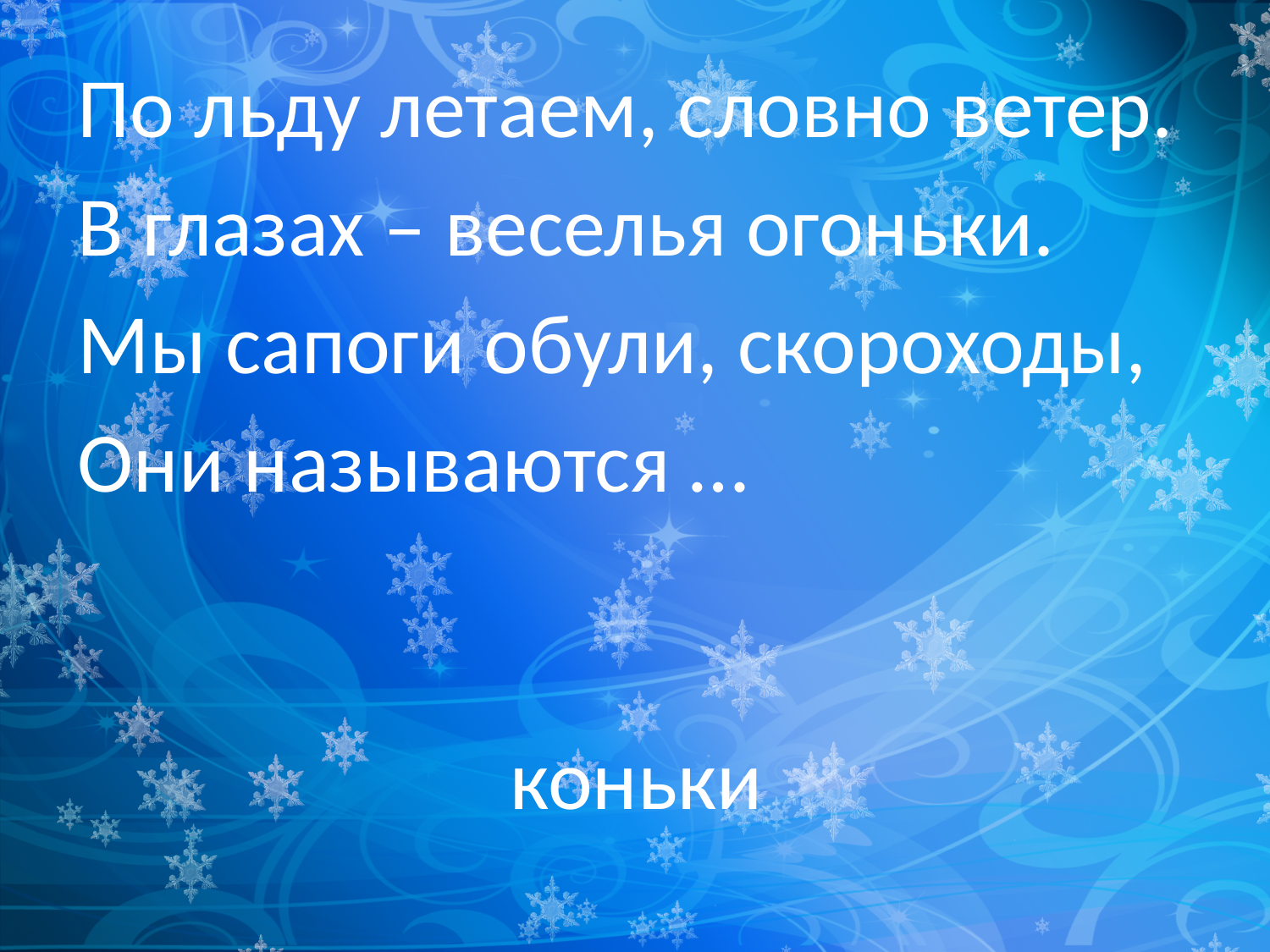

По льду летаем, словно ветер.
В глазах – веселья огоньки.
Мы сапоги обули, скороходы,
Они называются …
# коньки